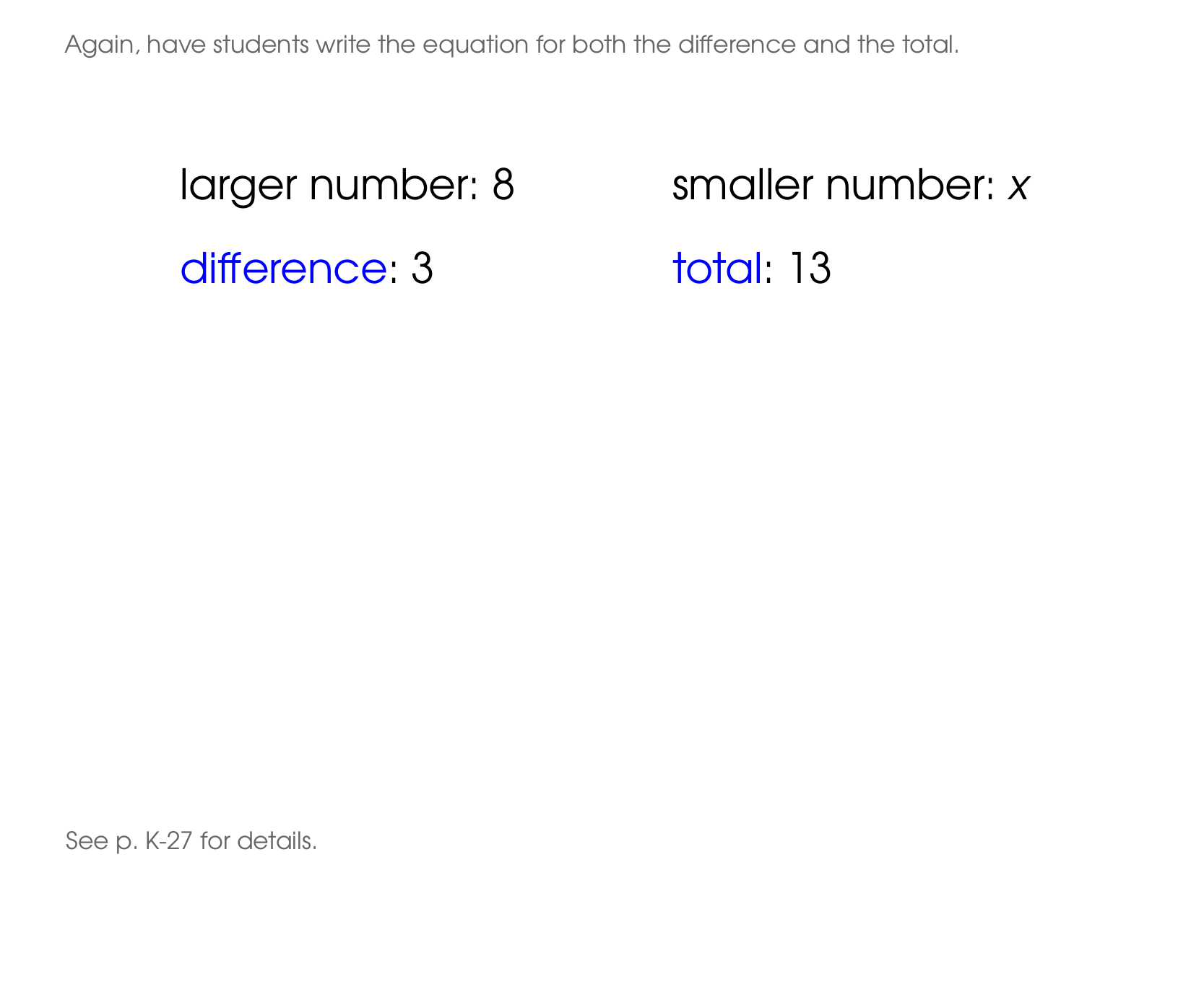

Again, have students write the equation for both the difference and the total.
larger number: 8
smaller number: x
difference: 3
total: 13
See p. K-27 for details.